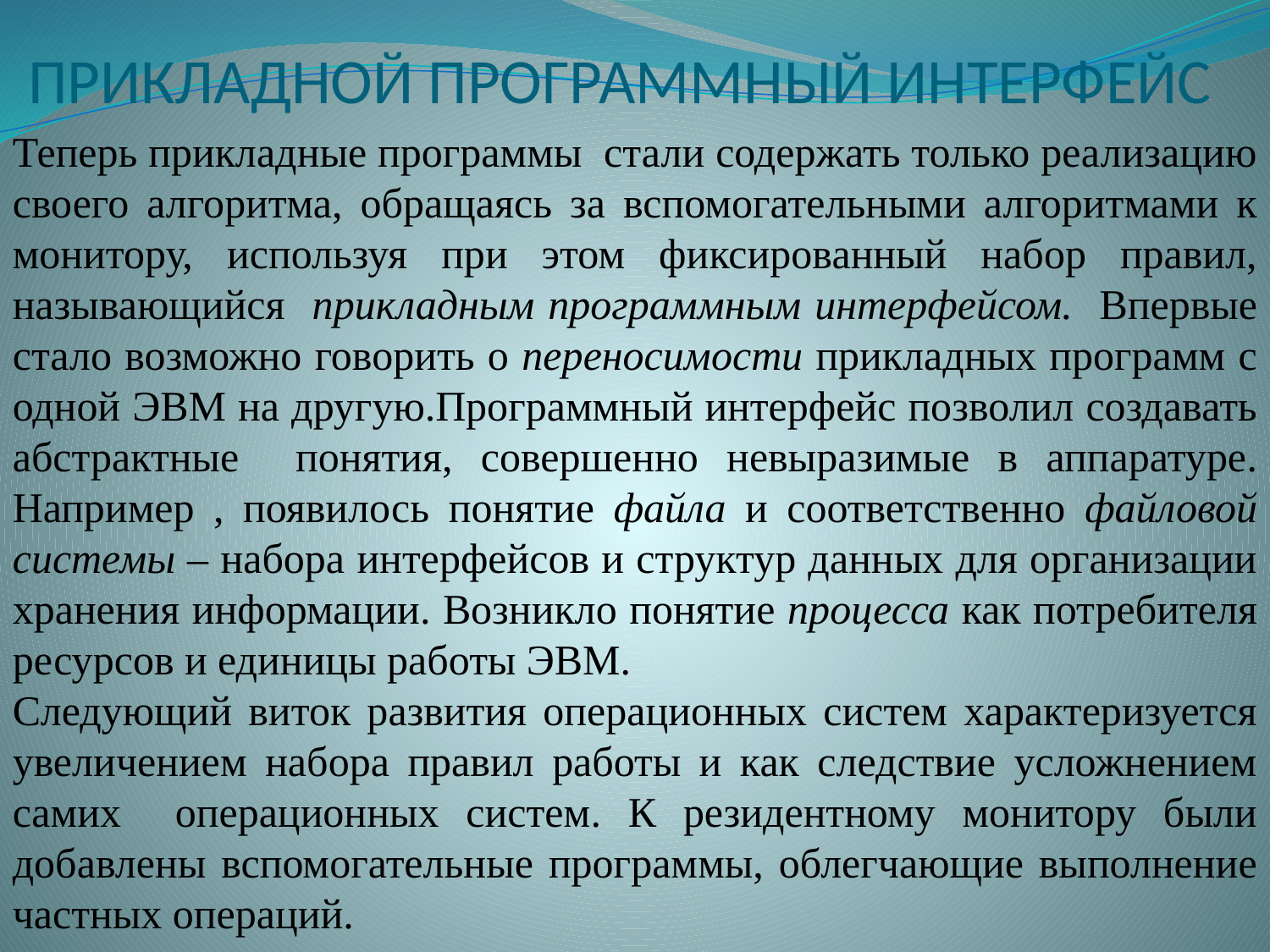

# ПРИКЛАДНОЙ ПРОГРАММНЫЙ ИНТЕРФЕЙС
Теперь прикладные программы  стали содержать только реализацию своего алгоритма, обращаясь за вспомогательными алгоритмами к монитору, используя при этом фиксированный набор правил, называющийся  прикладным программным интерфейсом.  Впервые стало возможно говорить о переносимости прикладных программ с одной ЭВМ на другую.Программный интерфейс позволил создавать абстрактные  понятия, совершенно невыразимые в аппаратуре. Например , появилось понятие файла и соответственно файловой системы – набора интерфейсов и структур данных для организации хранения информации. Возникло понятие процесса как потребителя ресурсов и единицы работы ЭВМ.
Следующий виток развития операционных систем характеризуется увеличением набора правил работы и как следствие усложнением самих  операционных систем. К резидентному монитору были добавлены вспомогательные программы, облегчающие выполнение частных операций.